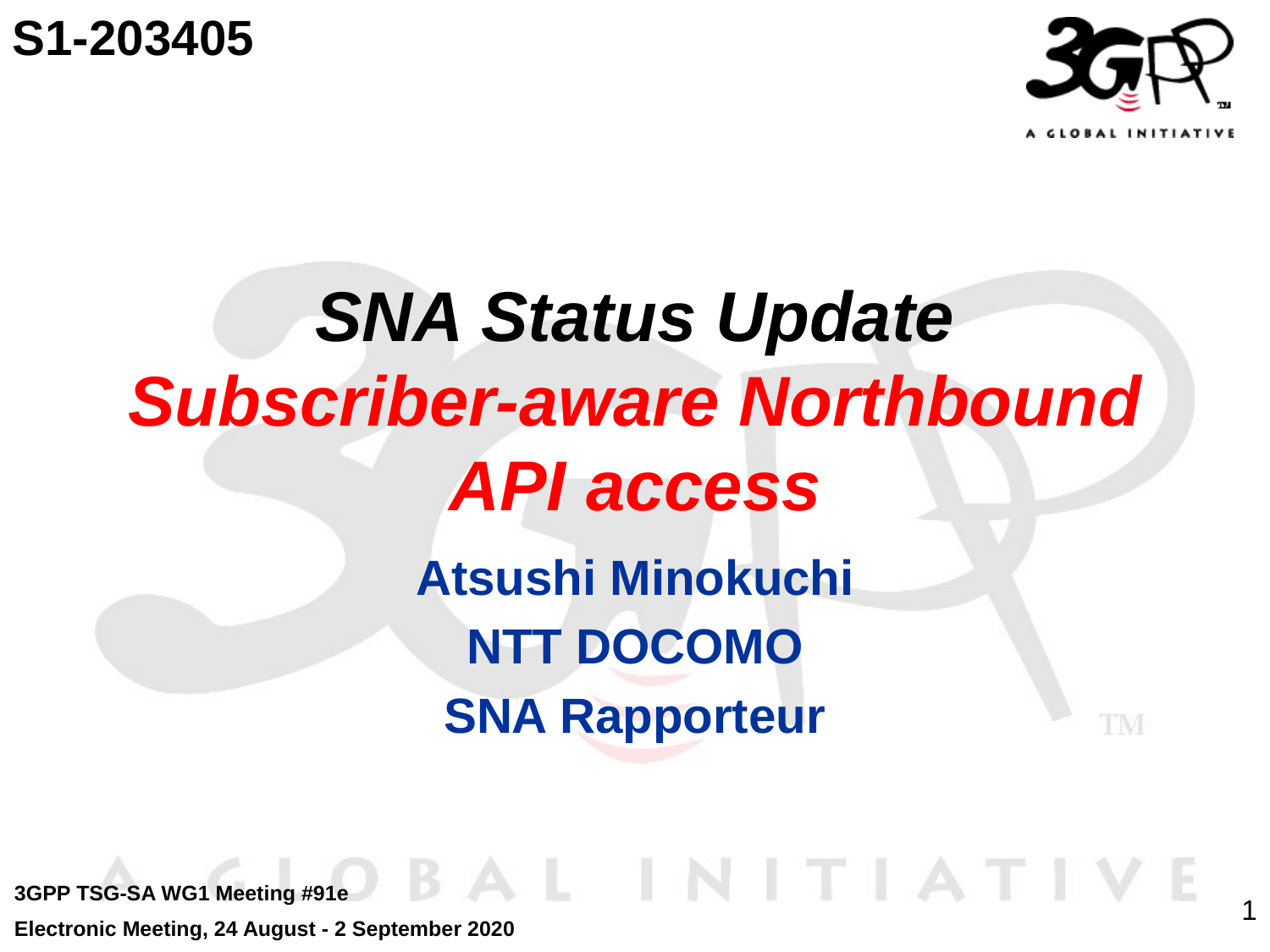

S1-203405
# SNA Status Update Subscriber-aware Northbound API access
Atsushi Minokuchi
NTT DOCOMO
SNA Rapporteur
3GPP TSG-SA WG1 Meeting #91e
Electronic Meeting, 24 August - 2 September 2020
1